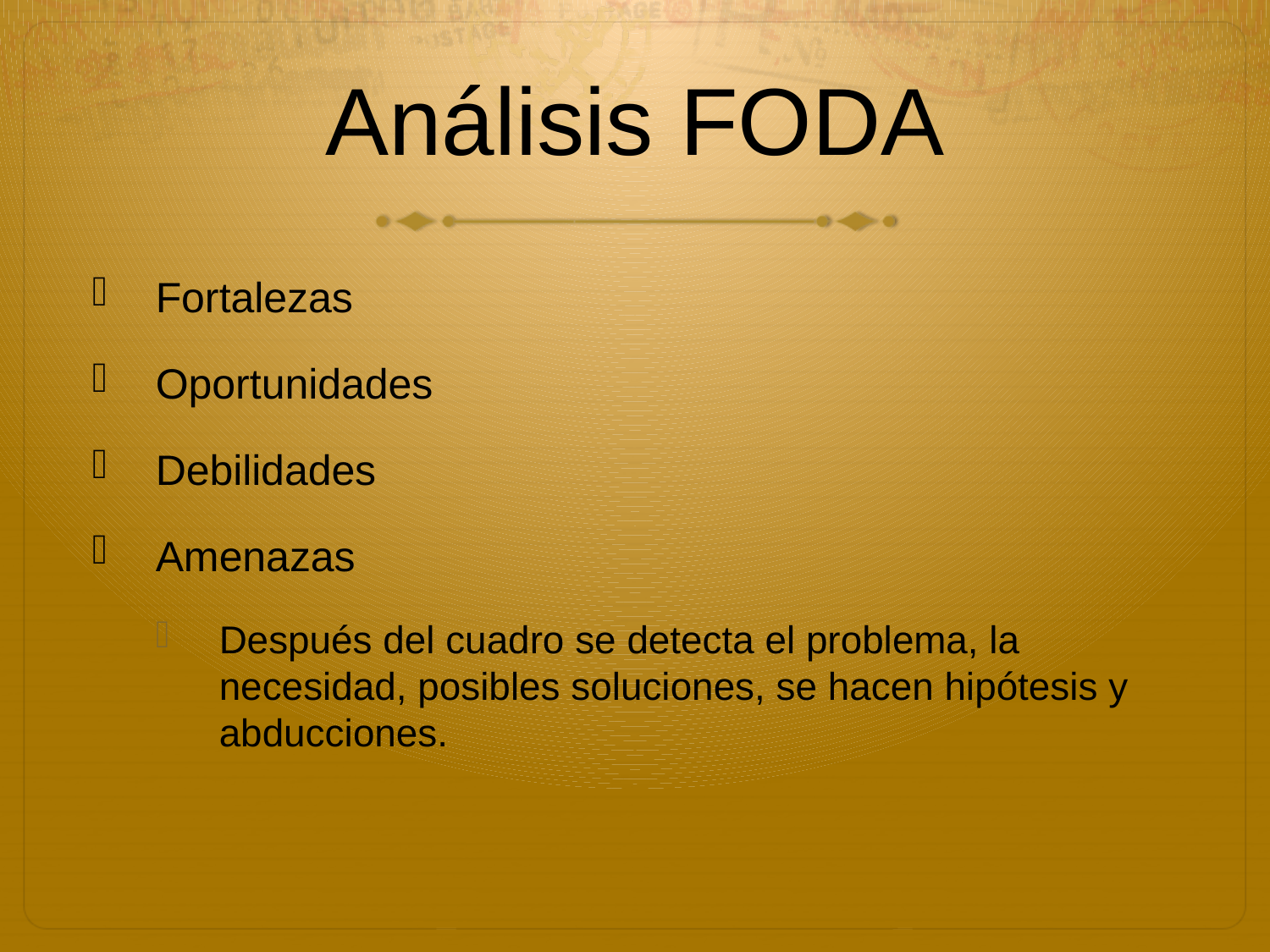

# Análisis FODA
Fortalezas
Oportunidades
Debilidades
Amenazas
Después del cuadro se detecta el problema, la necesidad, posibles soluciones, se hacen hipótesis y abducciones.